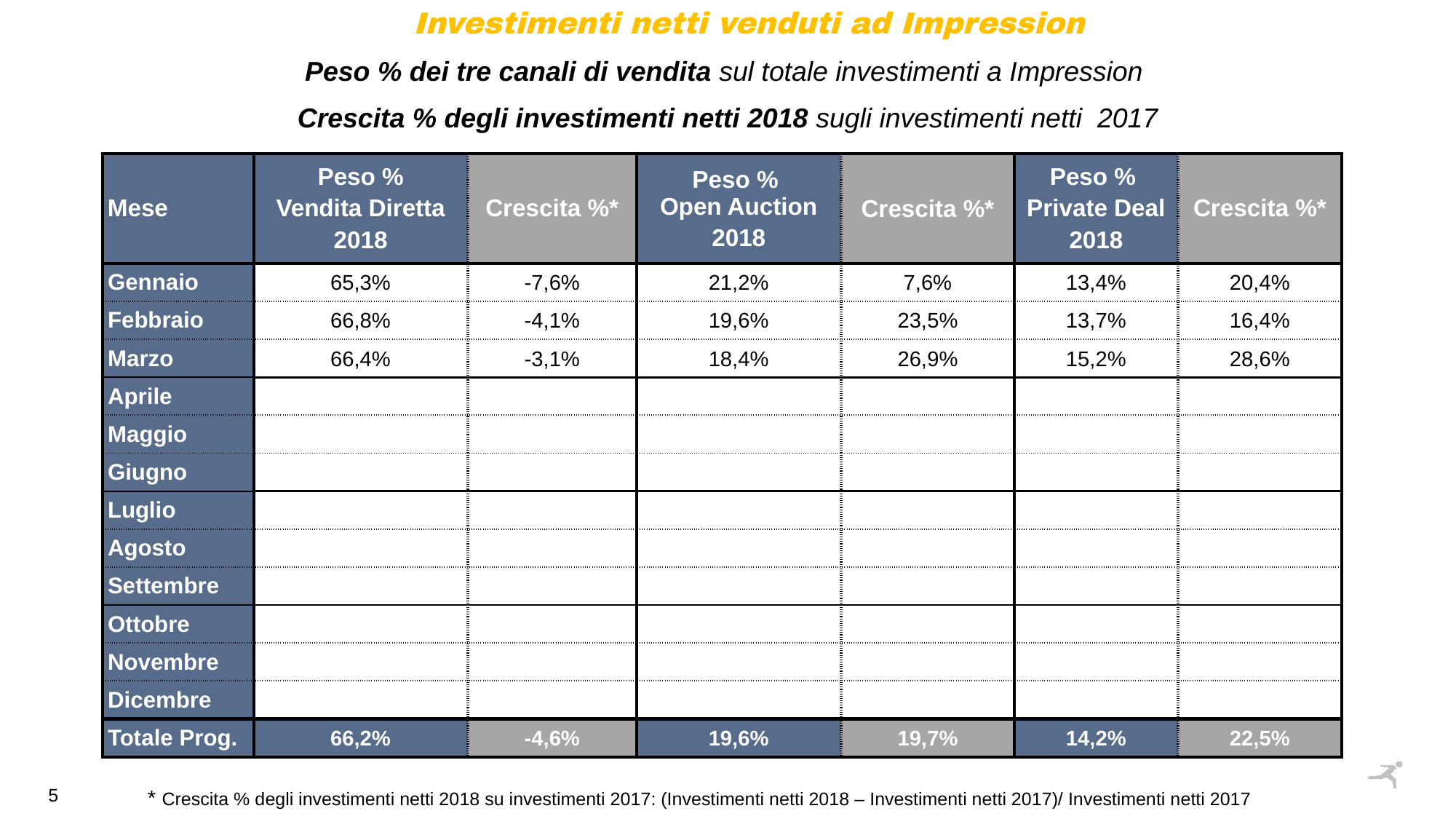

Investimenti netti venduti ad Impression
Peso % dei tre canali di vendita sul totale investimenti a Impression
Crescita % degli investimenti netti 2018 sugli investimenti netti  2017
| Mese | Peso % Vendita Diretta 2018 | Crescita %\* | Peso % Open Auction 2018 | Crescita %\* | Peso % Private Deal 2018 | Crescita %\* |
| --- | --- | --- | --- | --- | --- | --- |
| Gennaio | 65,3% | -7,6% | 21,2% | 7,6% | 13,4% | 20,4% |
| Febbraio | 66,8% | -4,1% | 19,6% | 23,5% | 13,7% | 16,4% |
| Marzo | 66,4% | -3,1% | 18,4% | 26,9% | 15,2% | 28,6% |
| Aprile |  |  |  |  |  |  |
| Maggio |  |  |  |  |  |  |
| Giugno |  |  |  |  |  |  |
| Luglio |  |  |  |  |  |  |
| Agosto |  |  |  |  |  |  |
| Settembre |  |  |  |  |  |  |
| Ottobre |  |  |  |  |  |  |
| Novembre |  |  |  |  |  |  |
| Dicembre |  |  |  |  |  |  |
| Totale Prog. | 66,2% | -4,6% | 19,6% | 19,7% | 14,2% | 22,5% |
5
* Crescita % degli investimenti netti 2018 su investimenti 2017: (Investimenti netti 2018 – Investimenti netti 2017)/ Investimenti netti 2017